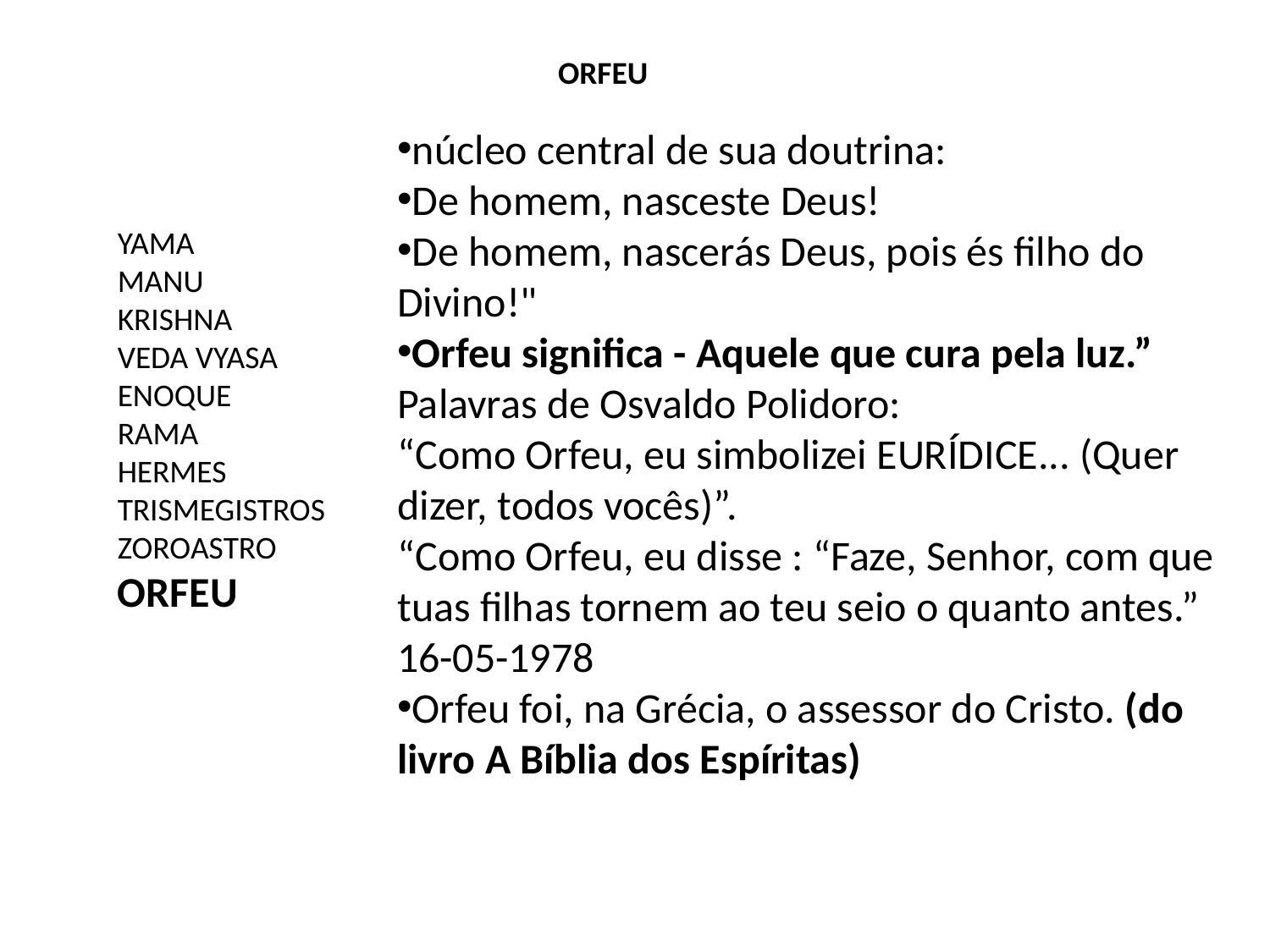

ORFEU
núcleo central de sua doutrina:
De homem, nasceste Deus!
De homem, nascerás Deus, pois és filho do Divino!"
Orfeu significa - Aquele que cura pela luz.”
Palavras de Osvaldo Polidoro:
“Como Orfeu, eu simbolizei EURÍDICE... (Quer dizer, todos vocês)”.
“Como Orfeu, eu disse : “Faze, Senhor, com que tuas filhas tornem ao teu seio o quanto antes.” 16-05-1978
Orfeu foi, na Grécia, o assessor do Cristo. (do livro A Bíblia dos Espíritas)
YAMA
MANU
KRISHNA
VEDA VYASA
ENOQUE
RAMA
HERMES TRISMEGISTROS
ZOROASTRO
ORFEU